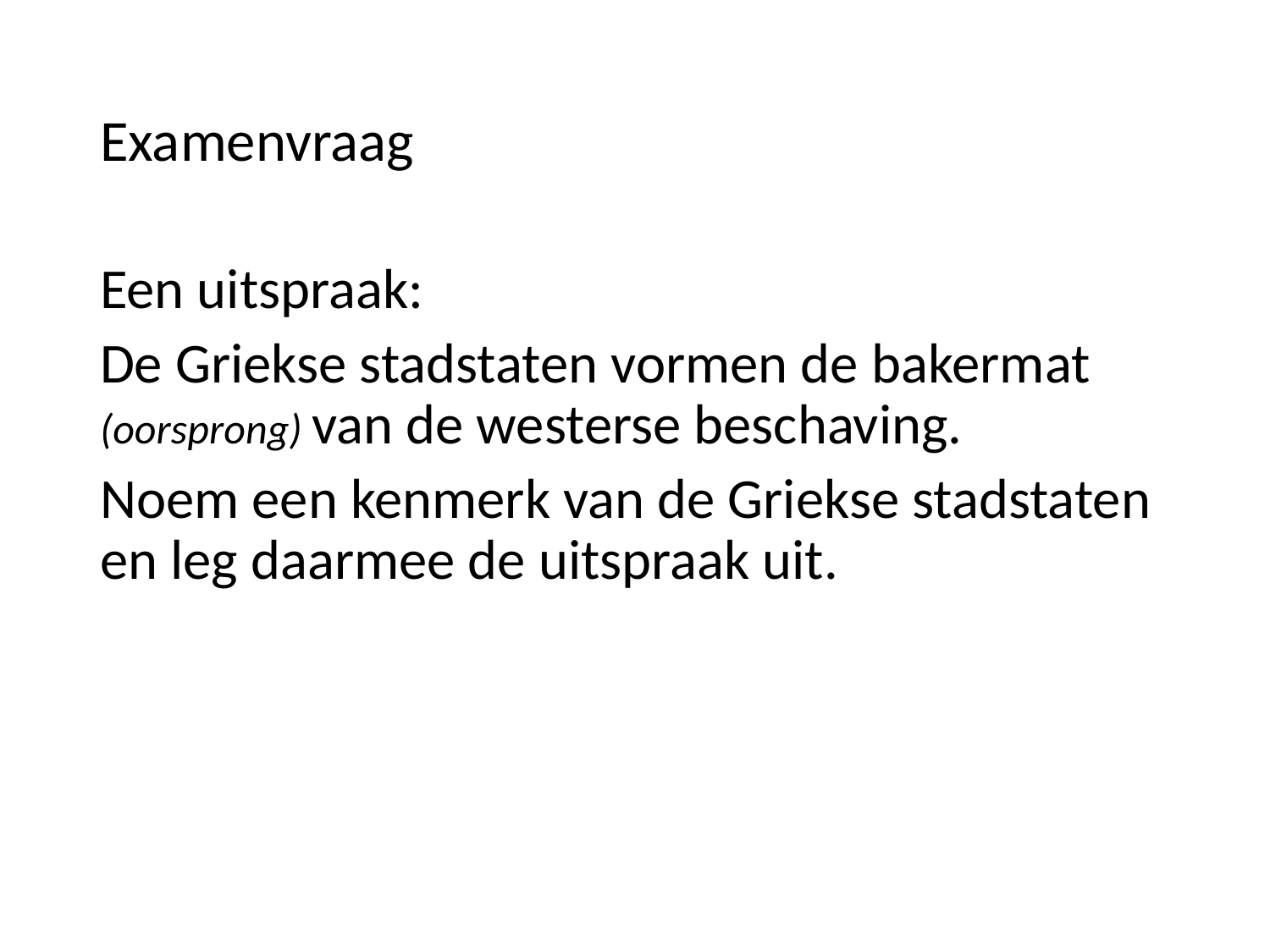

# Examenvraag
Een uitspraak:
De Griekse stadstaten vormen de bakermat (oorsprong) van de westerse beschaving.
Noem een kenmerk van de Griekse stadstaten en leg daarmee de uitspraak uit.